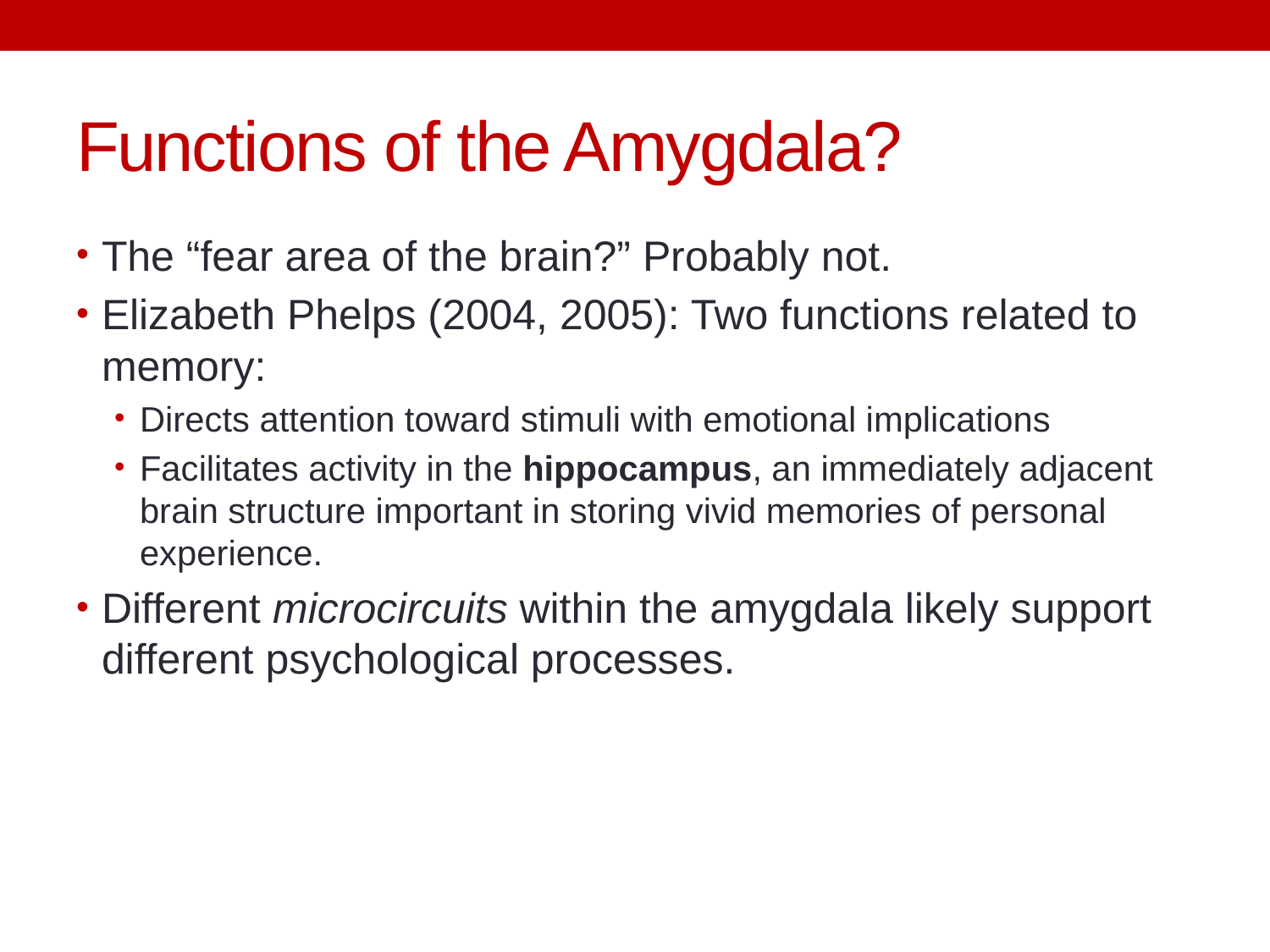

# Functions of the Amygdala?
The “fear area of the brain?” Probably not.
Elizabeth Phelps (2004, 2005): Two functions related to memory:
Directs attention toward stimuli with emotional implications
Facilitates activity in the hippocampus, an immediately adjacent brain structure important in storing vivid memories of personal experience.
Different microcircuits within the amygdala likely support different psychological processes.